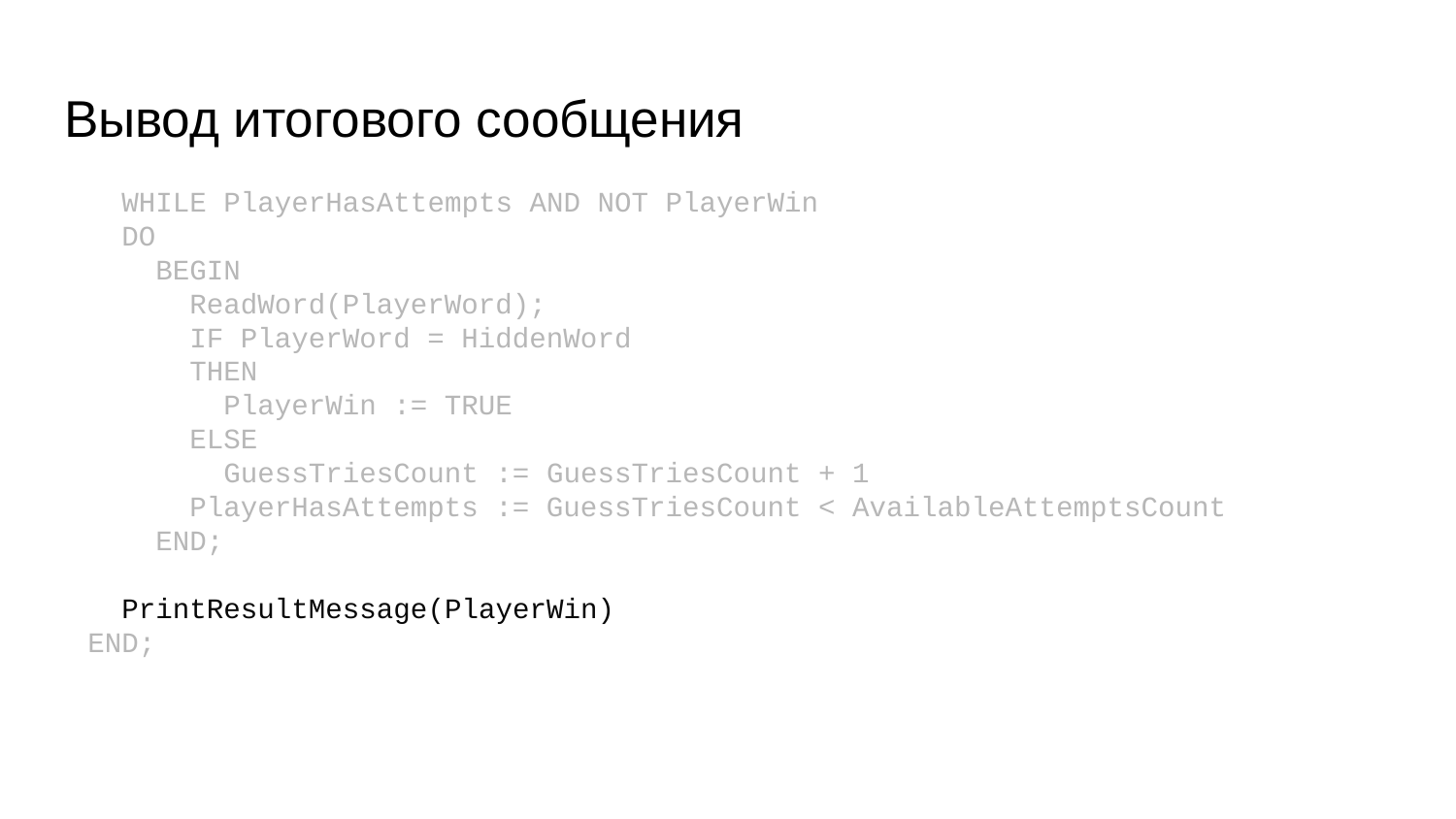

# Вывод итогового сообщения
  WHILE PlayerHasAttempts AND NOT PlayerWin
  DO
    BEGIN
      ReadWord(PlayerWord);
      IF PlayerWord = HiddenWord
      THEN
        PlayerWin := TRUE
      ELSE
        GuessTriesCount := GuessTriesCount + 1
      PlayerHasAttempts := GuessTriesCount < AvailableAttemptsCount
    END;

  PrintResultMessage(PlayerWin)
END;